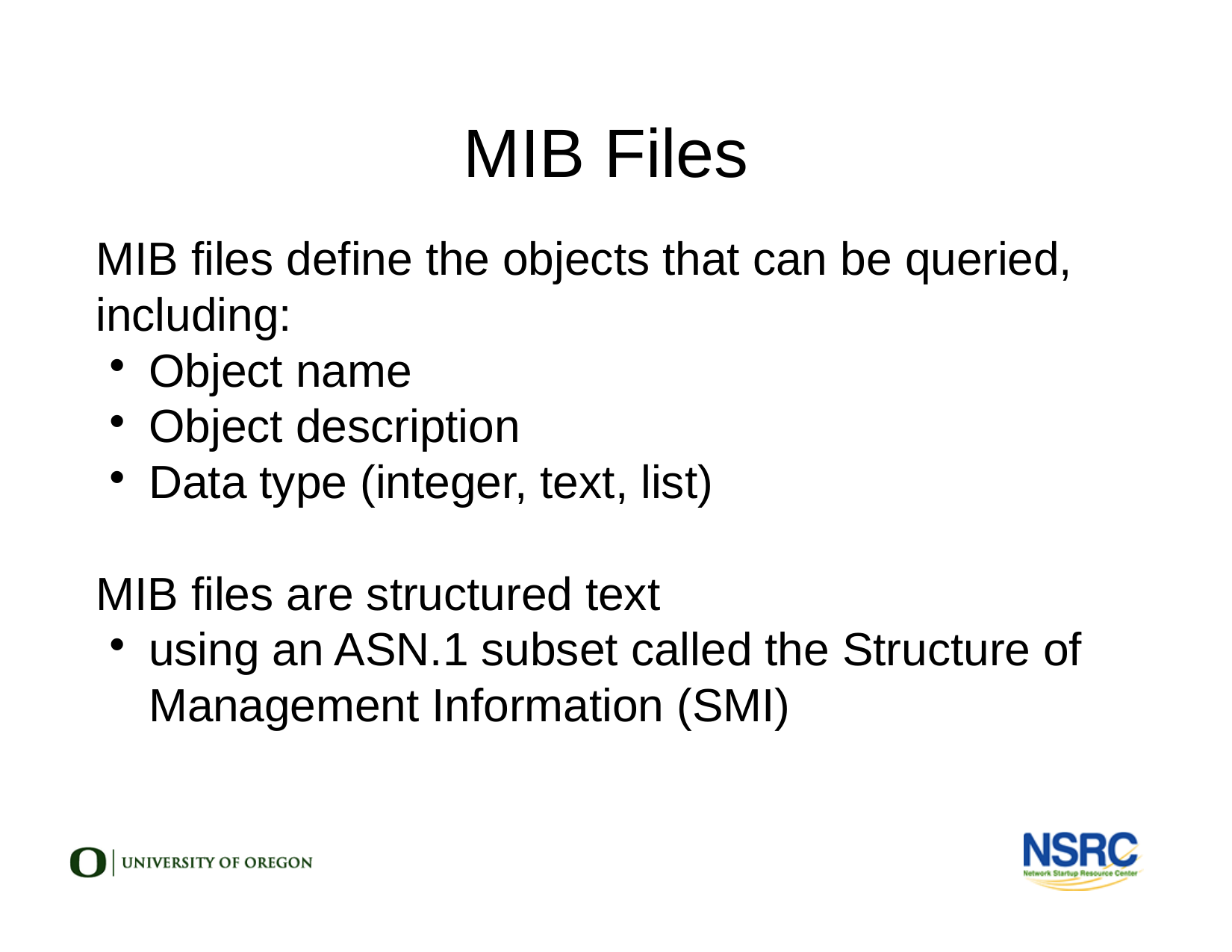

MIB Files
MIB files define the objects that can be queried, including:
Object name
Object description
Data type (integer, text, list)
MIB files are structured text
using an ASN.1 subset called the Structure of Management Information (SMI)